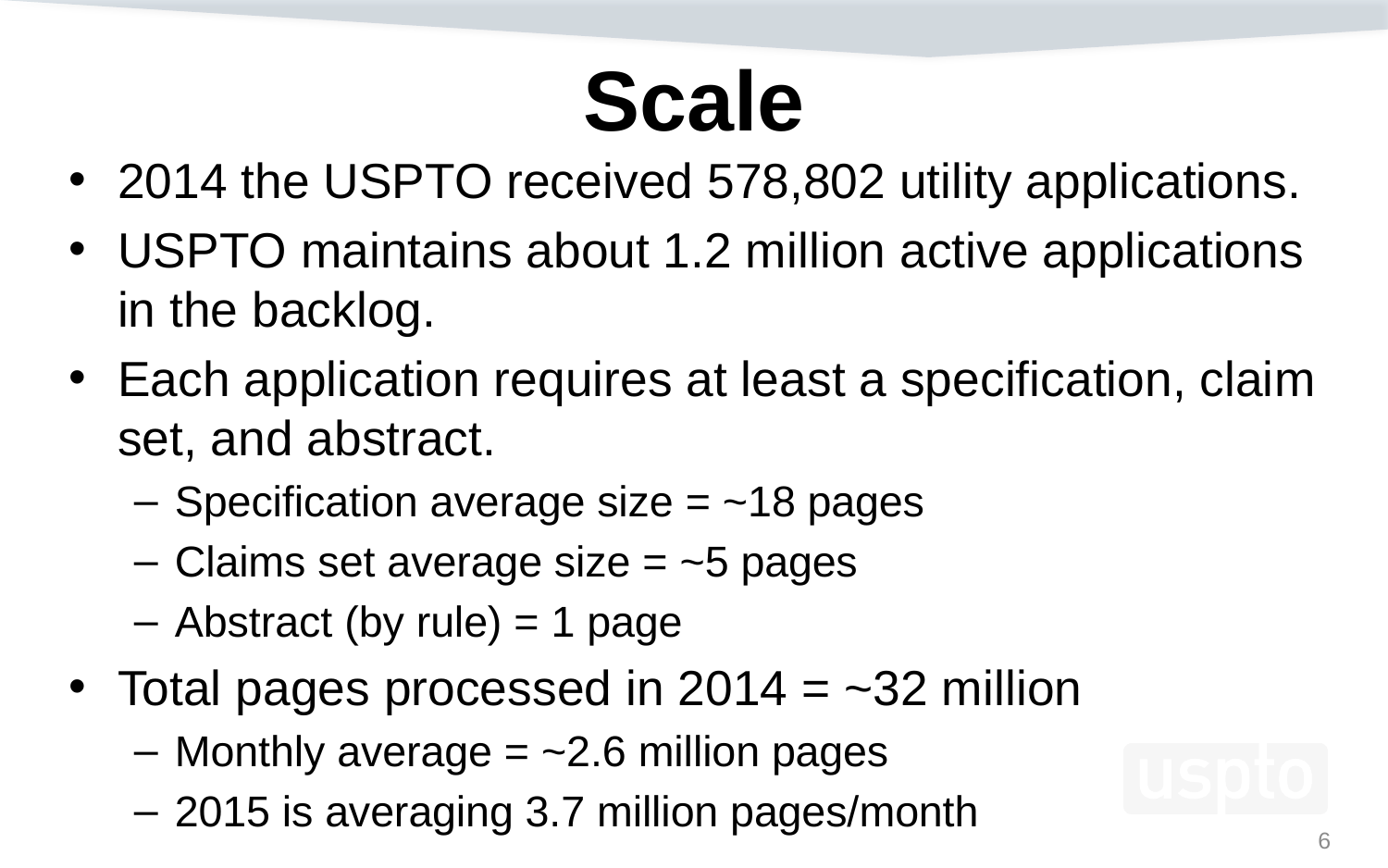

# Scale
2014 the USPTO received 578,802 utility applications.
USPTO maintains about 1.2 million active applications in the backlog.
Each application requires at least a specification, claim set, and abstract.
Specification average size = ~18 pages
Claims set average size = ~5 pages
Abstract (by rule) = 1 page
Total pages processed in 2014 = ~32 million
Monthly average = ~2.6 million pages
2015 is averaging 3.7 million pages/month
6